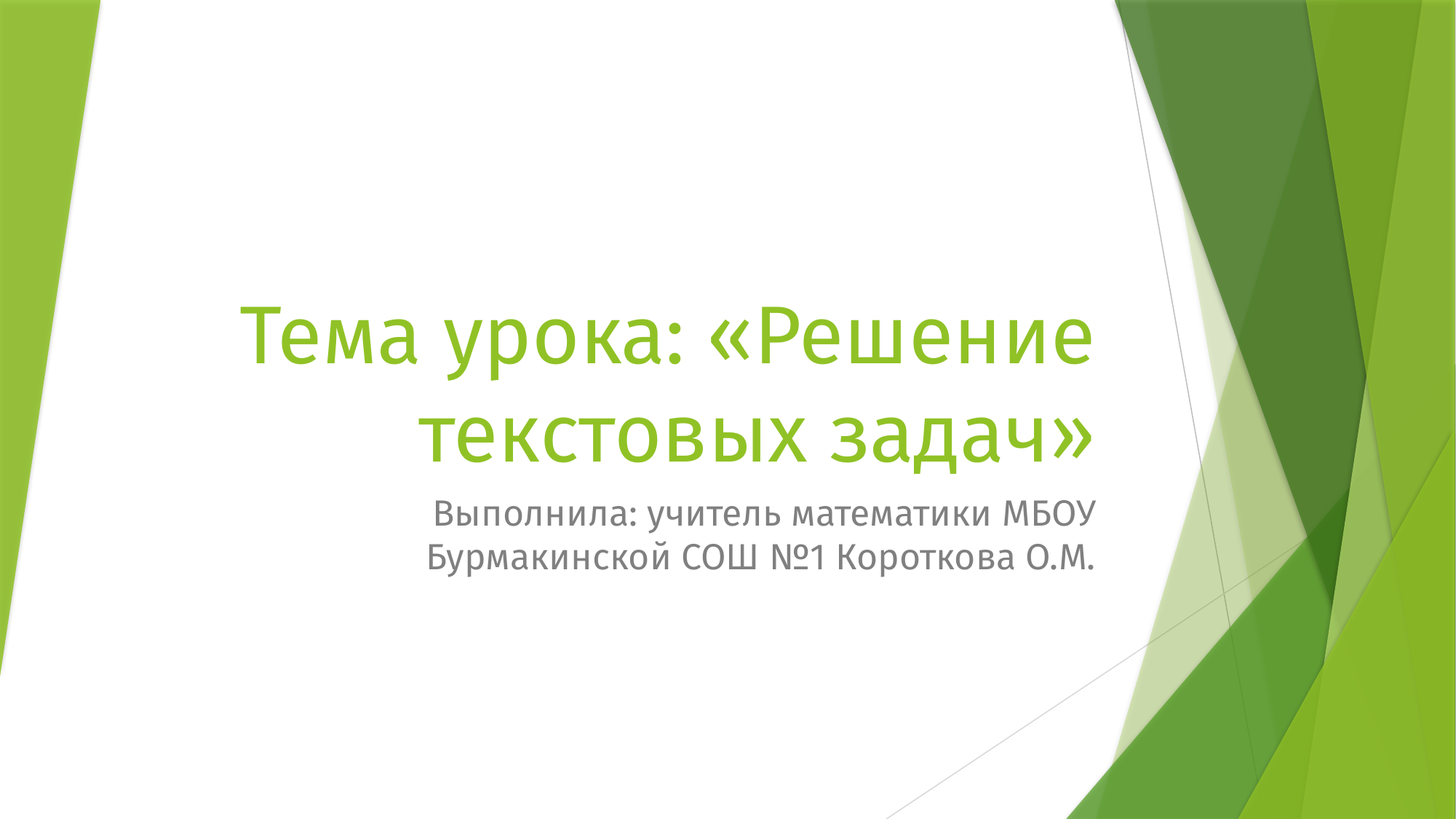

# Тема урока: «Решение текстовых задач»
Выполнила: учитель математики МБОУ Бурмакинской СОШ №1 Короткова О.М.